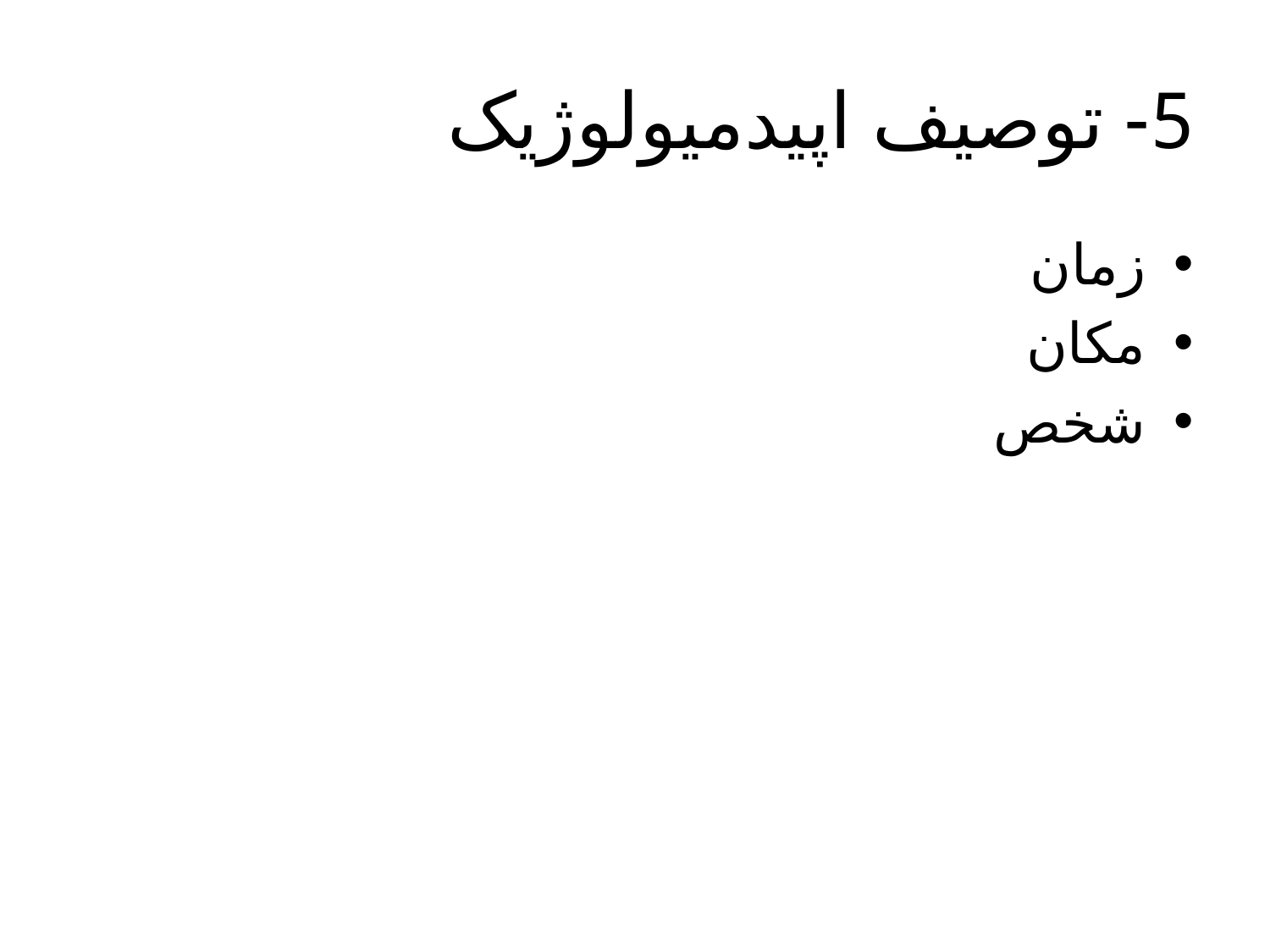

# 5- توصیف اپیدمیولوژیک
زمان
مکان
شخص